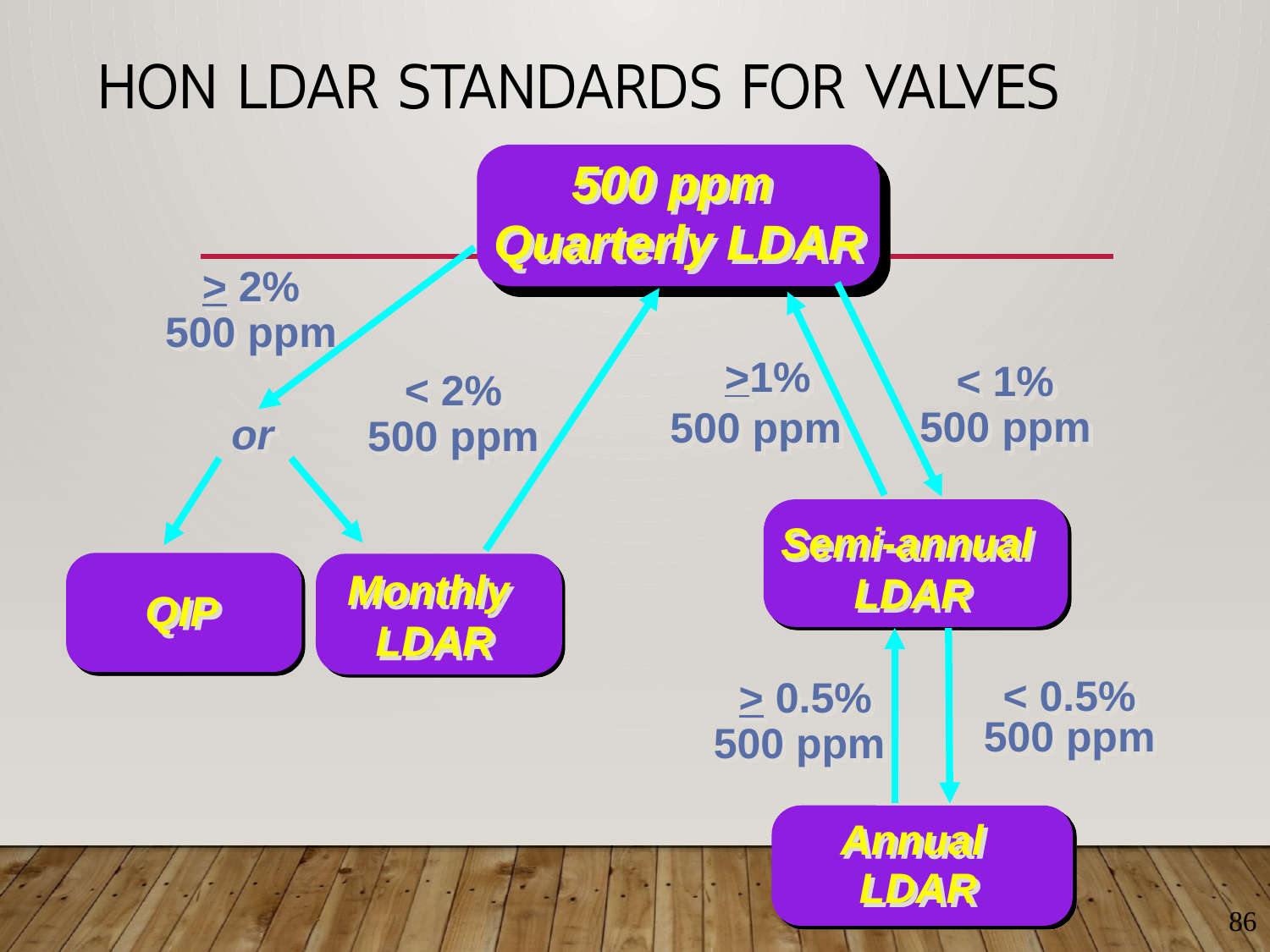

# HON LDAR Standards for Valves

500 ppm
Quarterly LDAR

> 2%
500 ppm

  >1%
500 ppm
< 1%
500 ppm
< 2%
500 ppm
or

Semi-annual
LDAR

QIP

Monthly
LDAR

 > 0.5%
500 ppm
< 0.5%
500 ppm

Annual
LDAR
86